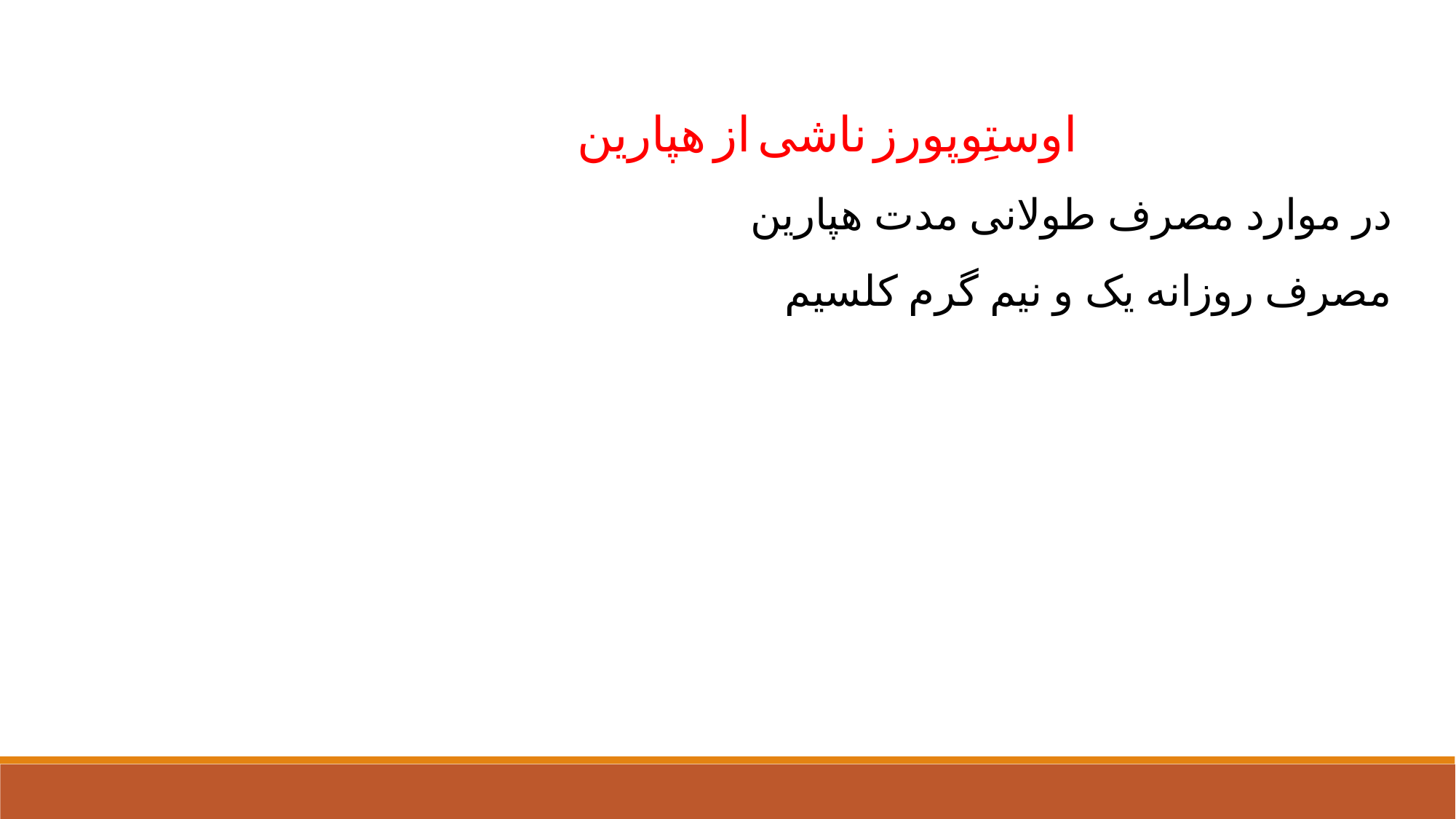

اوستِوپورز ناشی از هپارین
در موارد مصرف طولانی مدت هپارین
مصرف روزانه یک و نیم گرم کلسیم